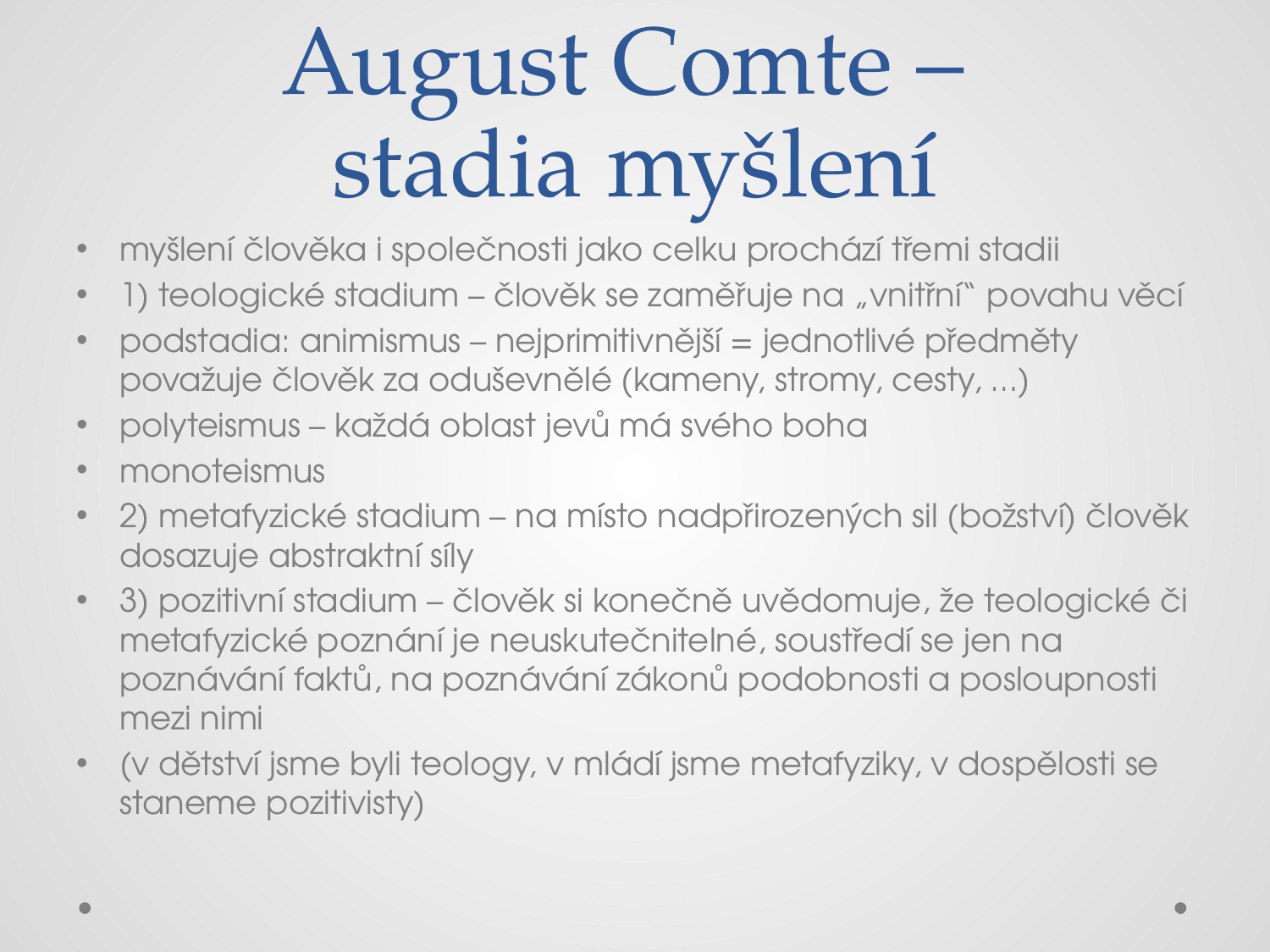

# August Comte – stadia myšlení
myšlení člověka i společnosti jako celku prochází třemi stadii
1) teologické stadium – člověk se zaměřuje na „vnitřní“ povahu věcí
podstadia: animismus – nejprimitivnější = jednotlivé předměty považuje člověk za oduševnělé (kameny, stromy, cesty, …)
polyteismus – každá oblast jevů má svého boha
monoteismus
2) metafyzické stadium – na místo nadpřirozených sil (božství) člověk dosazuje abstraktní síly
3) pozitivní stadium – člověk si konečně uvědomuje, že teologické či metafyzické poznání je neuskutečnitelné, soustředí se jen na poznávání faktů, na poznávání zákonů podobnosti a posloupnosti mezi nimi
(v dětství jsme byli teology, v mládí jsme metafyziky, v dospělosti se staneme pozitivisty)